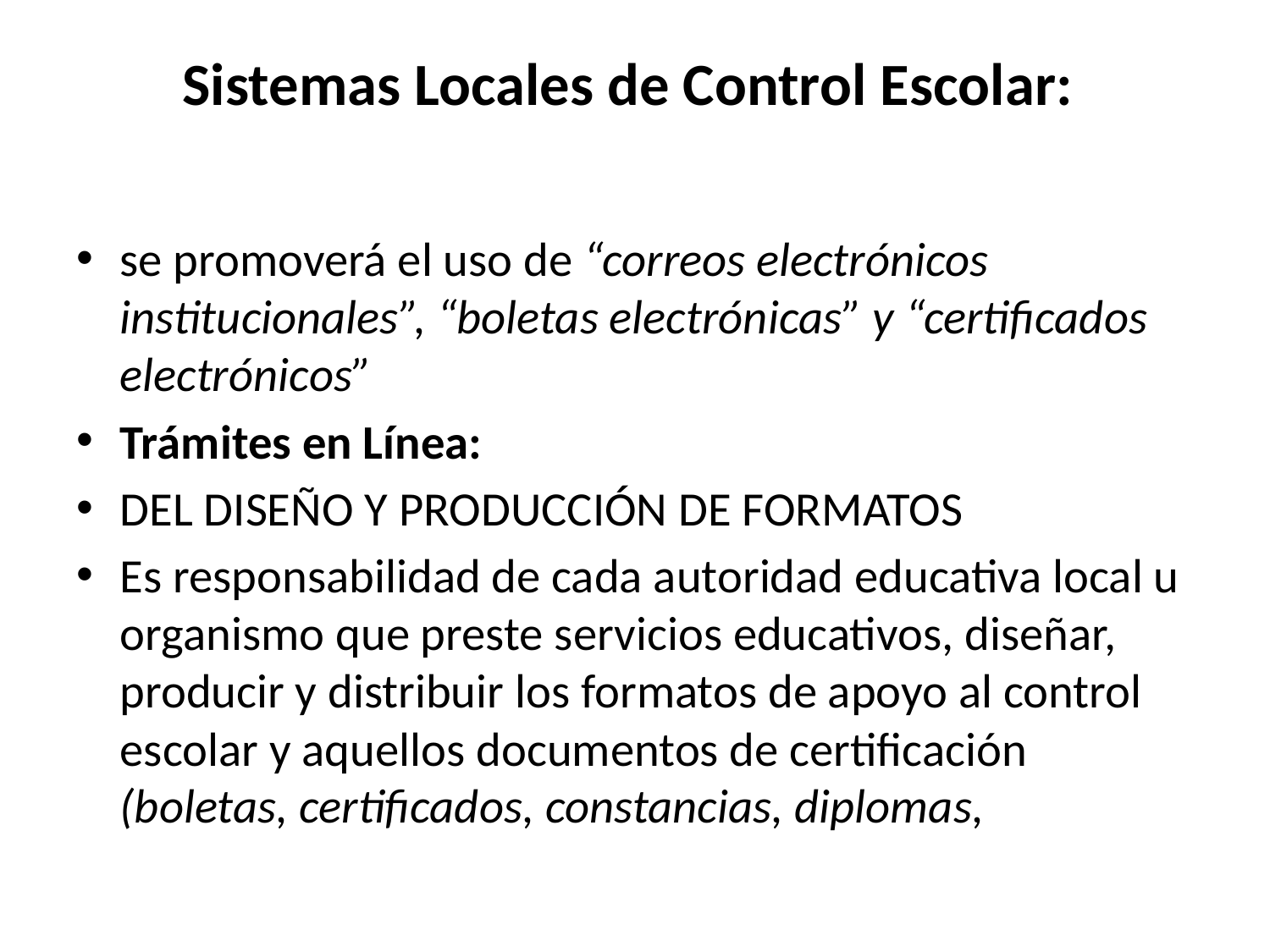

# Sistemas Locales de Control Escolar:
se promoverá el uso de “correos electrónicos institucionales”, “boletas electrónicas” y “certificados electrónicos”
Trámites en Línea:
DEL DISEÑO Y PRODUCCIÓN DE FORMATOS
Es responsabilidad de cada autoridad educativa local u organismo que preste servicios educativos, diseñar, producir y distribuir los formatos de apoyo al control escolar y aquellos documentos de certificación (boletas, certificados, constancias, diplomas,